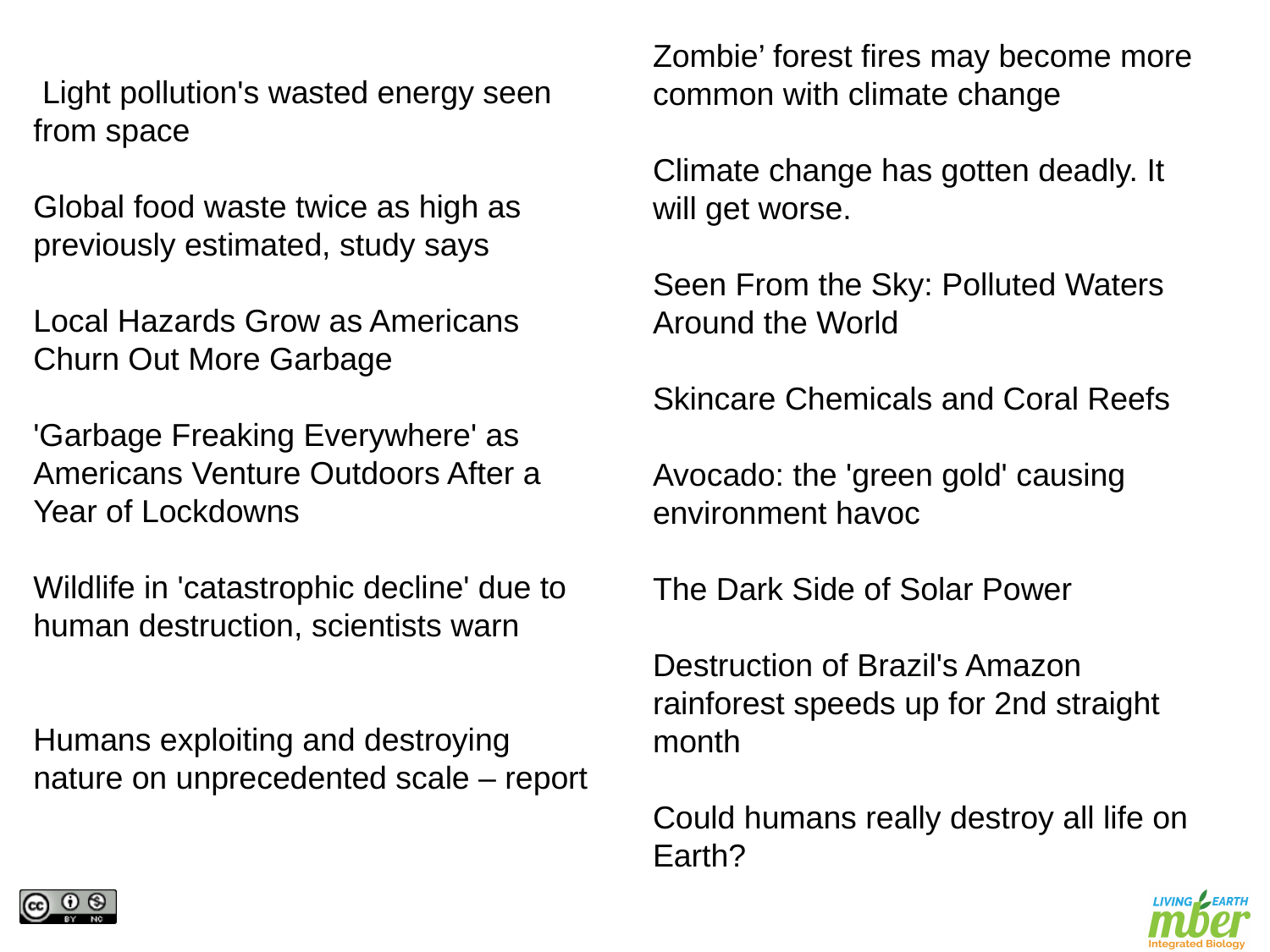

Zombie’ forest fires may become more common with climate change

Climate change has gotten deadly. It will get worse.

Seen From the Sky: Polluted Waters Around the World

Skincare Chemicals and Coral Reefs

Avocado: the 'green gold' causing environment havoc

The Dark Side of Solar Power

Destruction of Brazil's Amazon rainforest speeds up for 2nd straight month

Could humans really destroy all life on Earth?
 Light pollution's wasted energy seen from space
Global food waste twice as high as previously estimated, study says

Local Hazards Grow as Americans Churn Out More Garbage

'Garbage Freaking Everywhere' as Americans Venture Outdoors After a Year of Lockdowns

Wildlife in 'catastrophic decline' due to human destruction, scientists warn

Humans exploiting and destroying nature on unprecedented scale – report